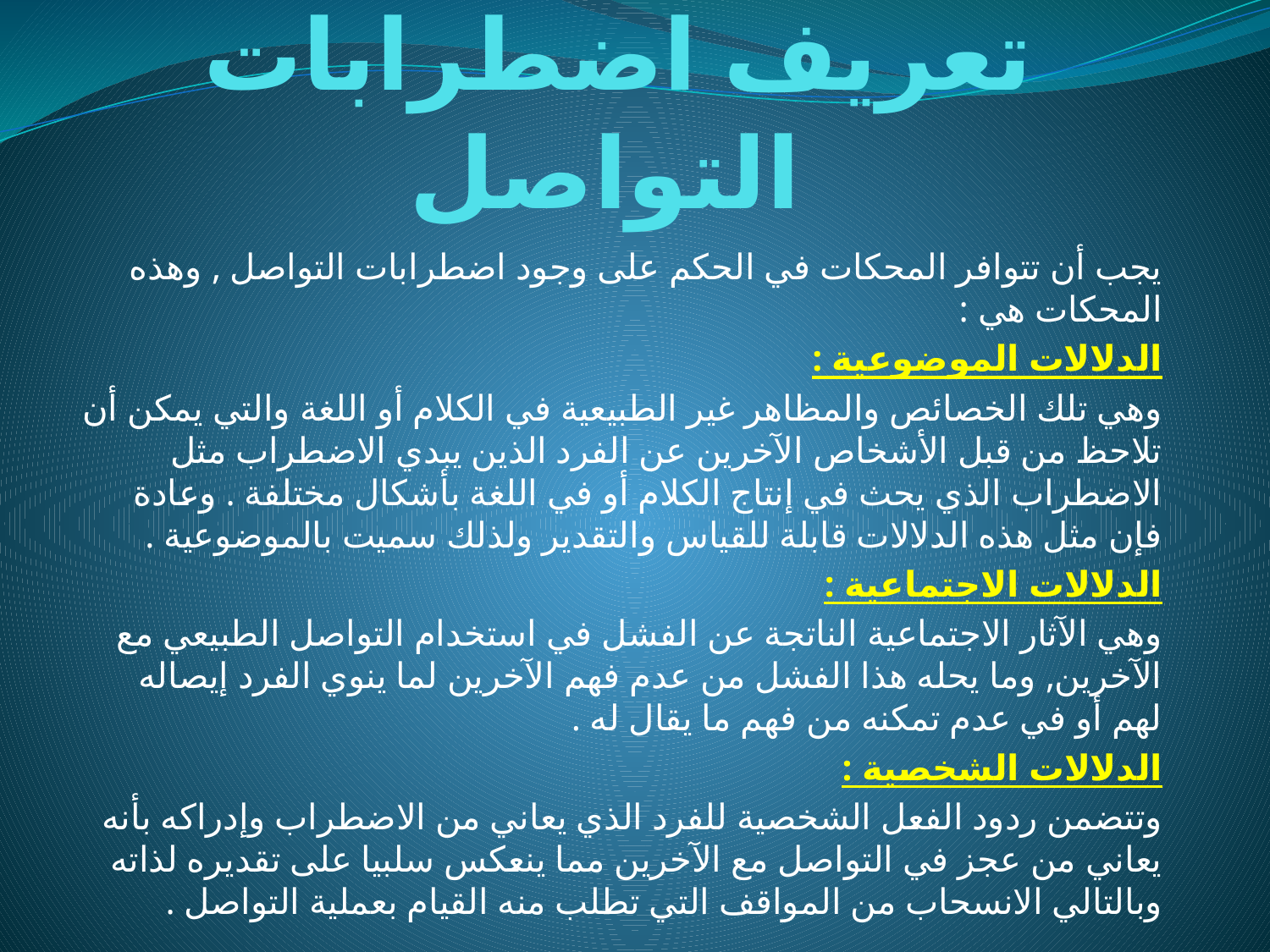

# تعريف اضطرابات التواصل
يجب أن تتوافر المحكات في الحكم على وجود اضطرابات التواصل , وهذه المحكات هي :
الدلالات الموضوعية :
وهي تلك الخصائص والمظاهر غير الطبيعية في الكلام أو اللغة والتي يمكن أن تلاحظ من قبل الأشخاص الآخرين عن الفرد الذين يبدي الاضطراب مثل الاضطراب الذي يحث في إنتاج الكلام أو في اللغة بأشكال مختلفة . وعادة فإن مثل هذه الدلالات قابلة للقياس والتقدير ولذلك سميت بالموضوعية .
الدلالات الاجتماعية :
وهي الآثار الاجتماعية الناتجة عن الفشل في استخدام التواصل الطبيعي مع الآخرين, وما يحله هذا الفشل من عدم فهم الآخرين لما ينوي الفرد إيصاله لهم أو في عدم تمكنه من فهم ما يقال له .
الدلالات الشخصية :
وتتضمن ردود الفعل الشخصية للفرد الذي يعاني من الاضطراب وإدراكه بأنه يعاني من عجز في التواصل مع الآخرين مما ينعكس سلبيا على تقديره لذاته وبالتالي الانسحاب من المواقف التي تطلب منه القيام بعملية التواصل .